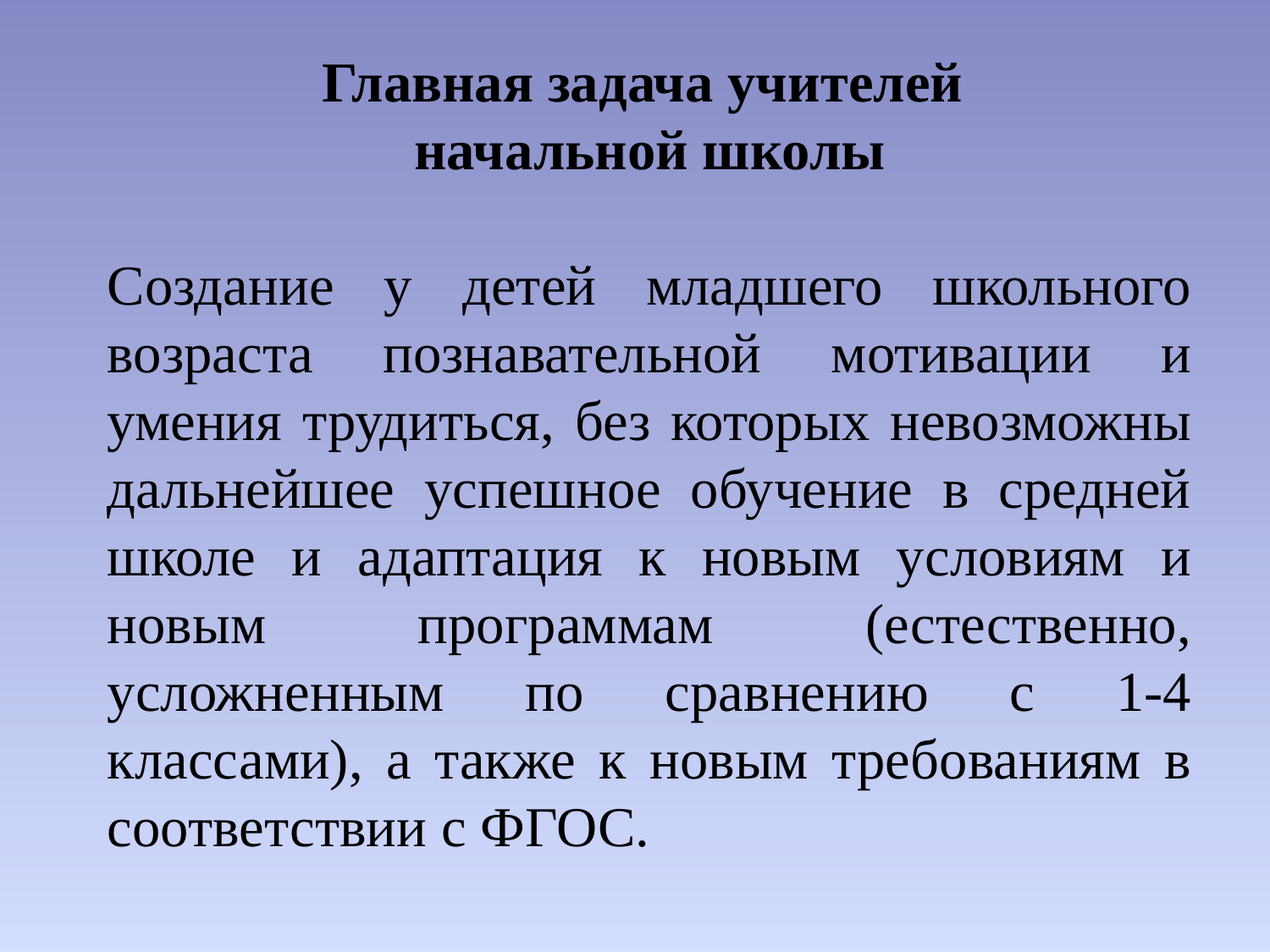

#
Главная задача учителей
начальной школы

Создание у детей младшего школьного возраста познавательной мотивации и умения трудиться, без которых невозможны дальнейшее успешное обучение в средней школе и адаптация к новым условиям и новым программам (естественно, усложненным по сравнению с 1-4 классами), а также к новым требованиям в соответствии с ФГОС.